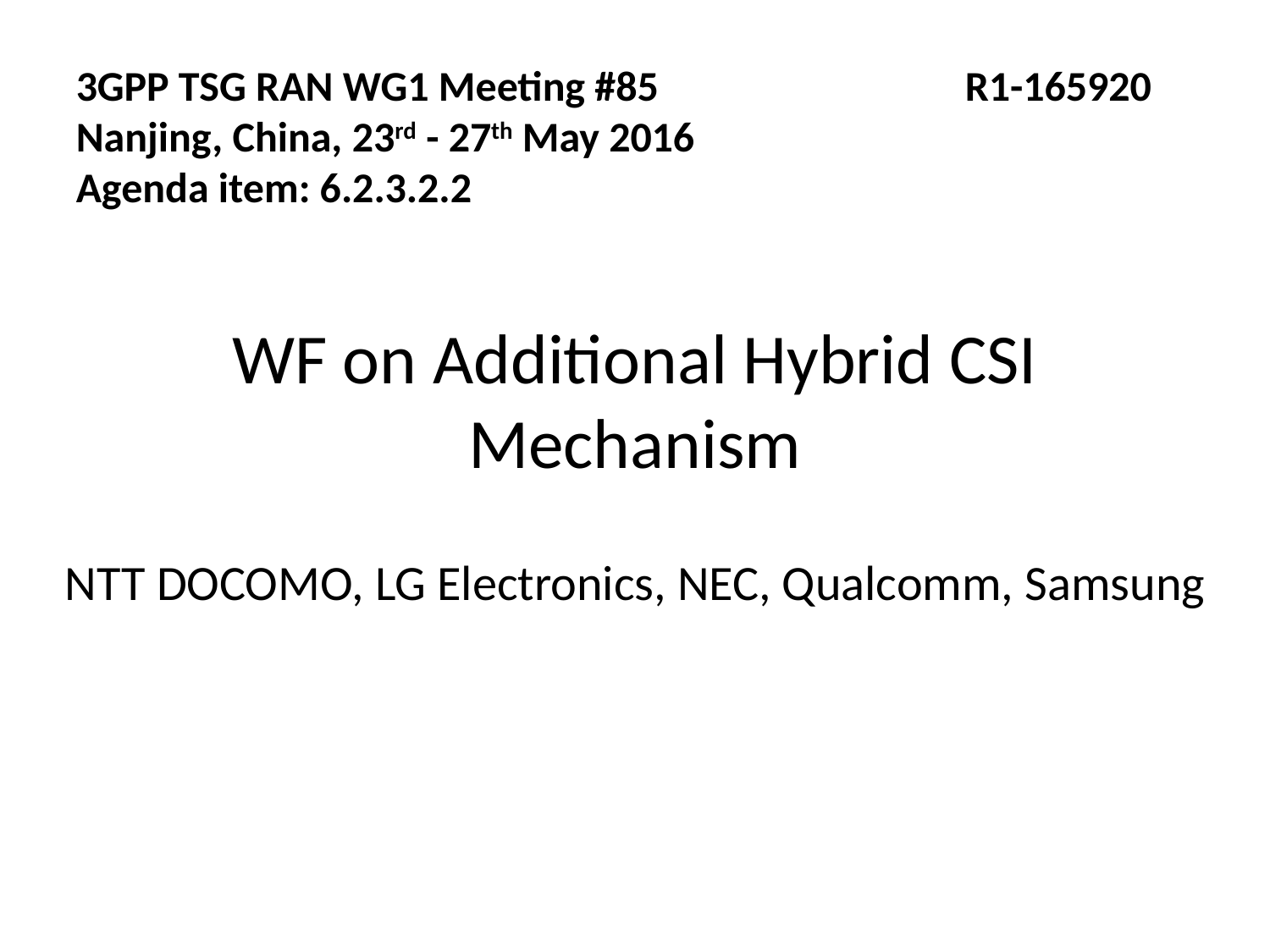

3GPP TSG RAN WG1 Meeting #85			R1-165920
Nanjing, China, 23rd - 27th May 2016
Agenda item: 6.2.3.2.2
WF on Additional Hybrid CSI Mechanism
NTT DOCOMO, LG Electronics, NEC, Qualcomm, Samsung